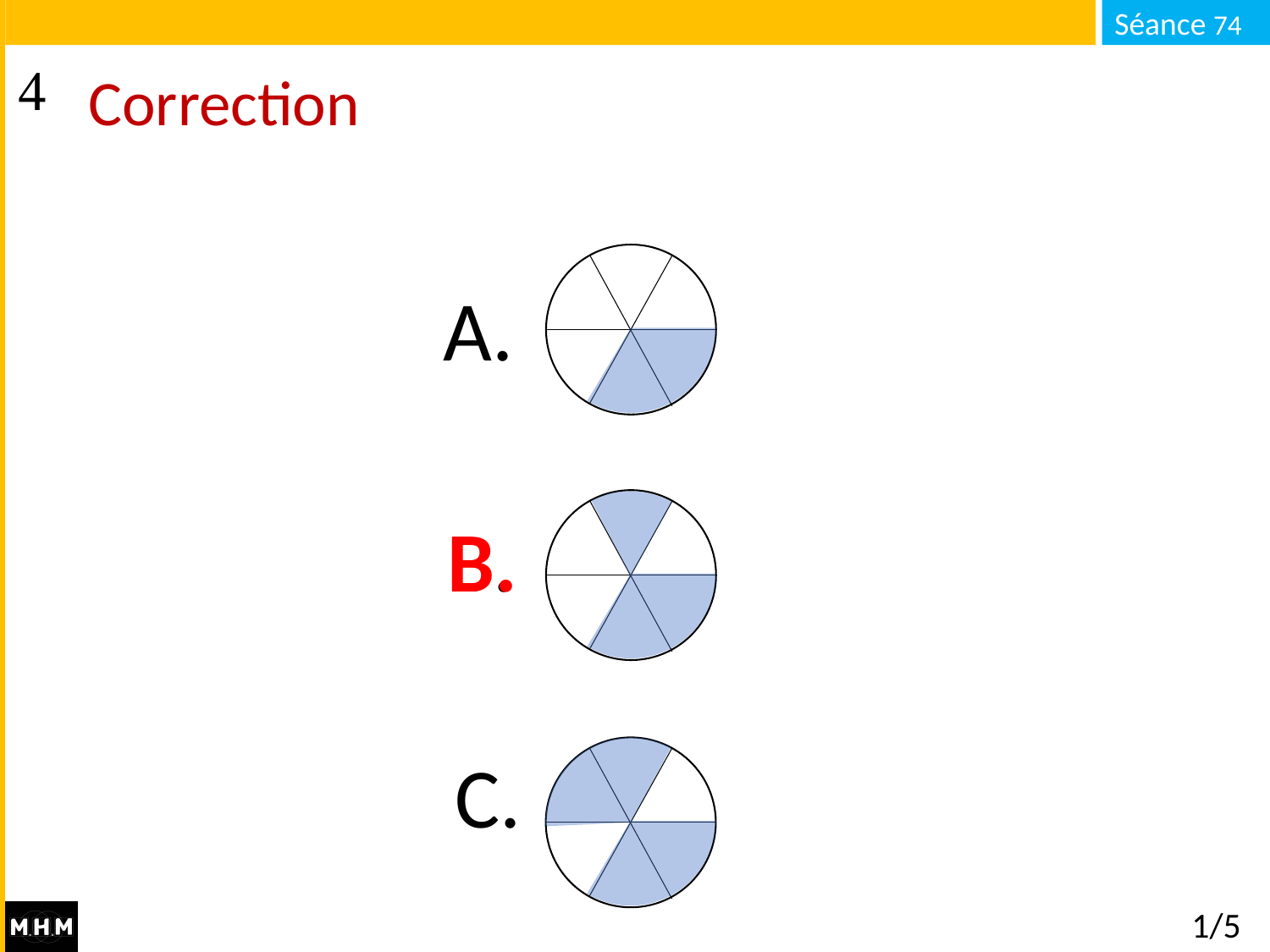

# Correction

A.

B.
B.

C.

1/5